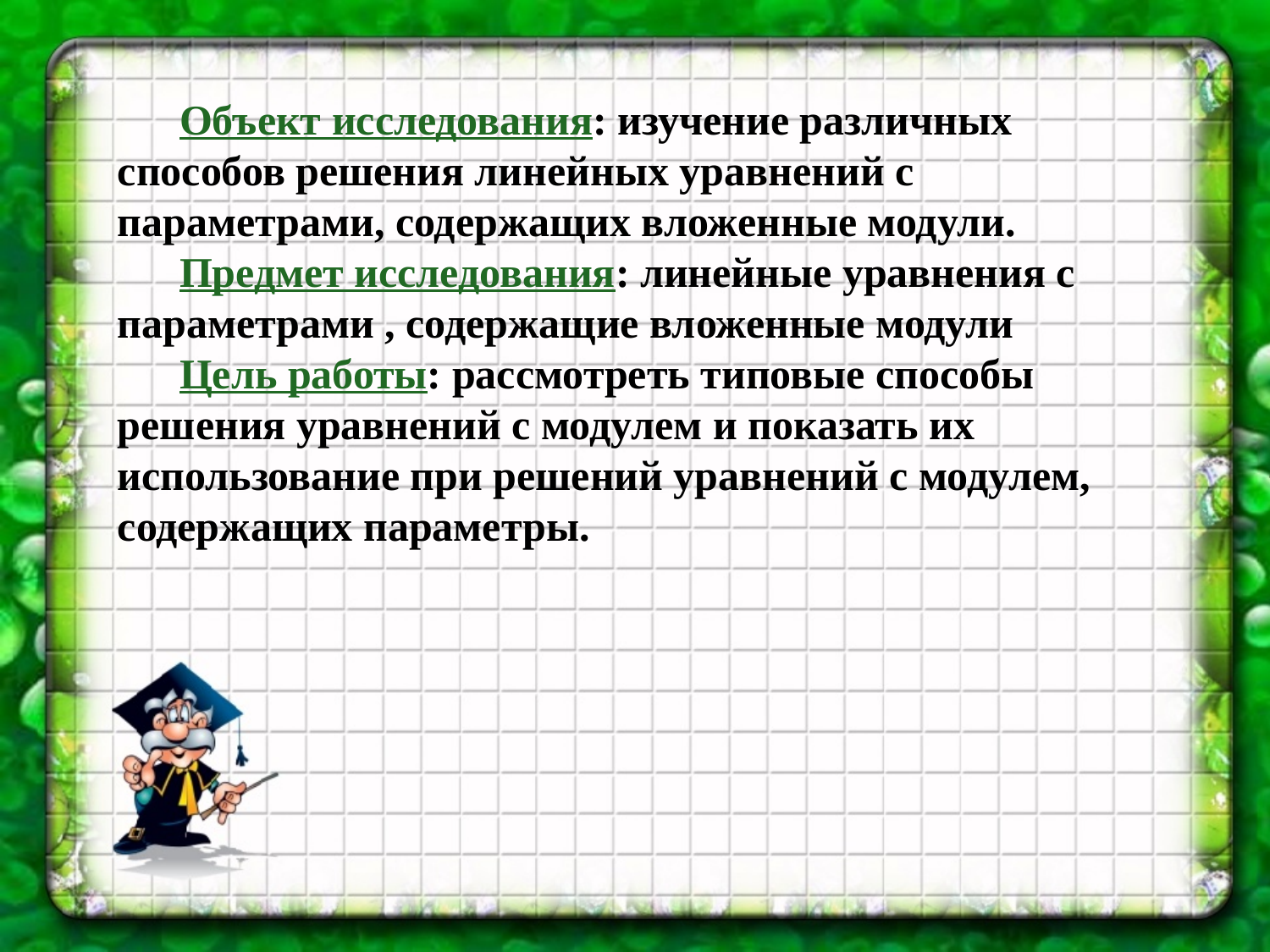

Объект исследования: изучение различных способов решения линейных уравнений с параметрами, содержащих вложенные модули.
Предмет исследования: линейные уравнения с параметрами , содержащие вложенные модули
Цель работы: рассмотреть типовые способы решения уравнений с модулем и показать их использование при решений уравнений с модулем, содержащих параметры.